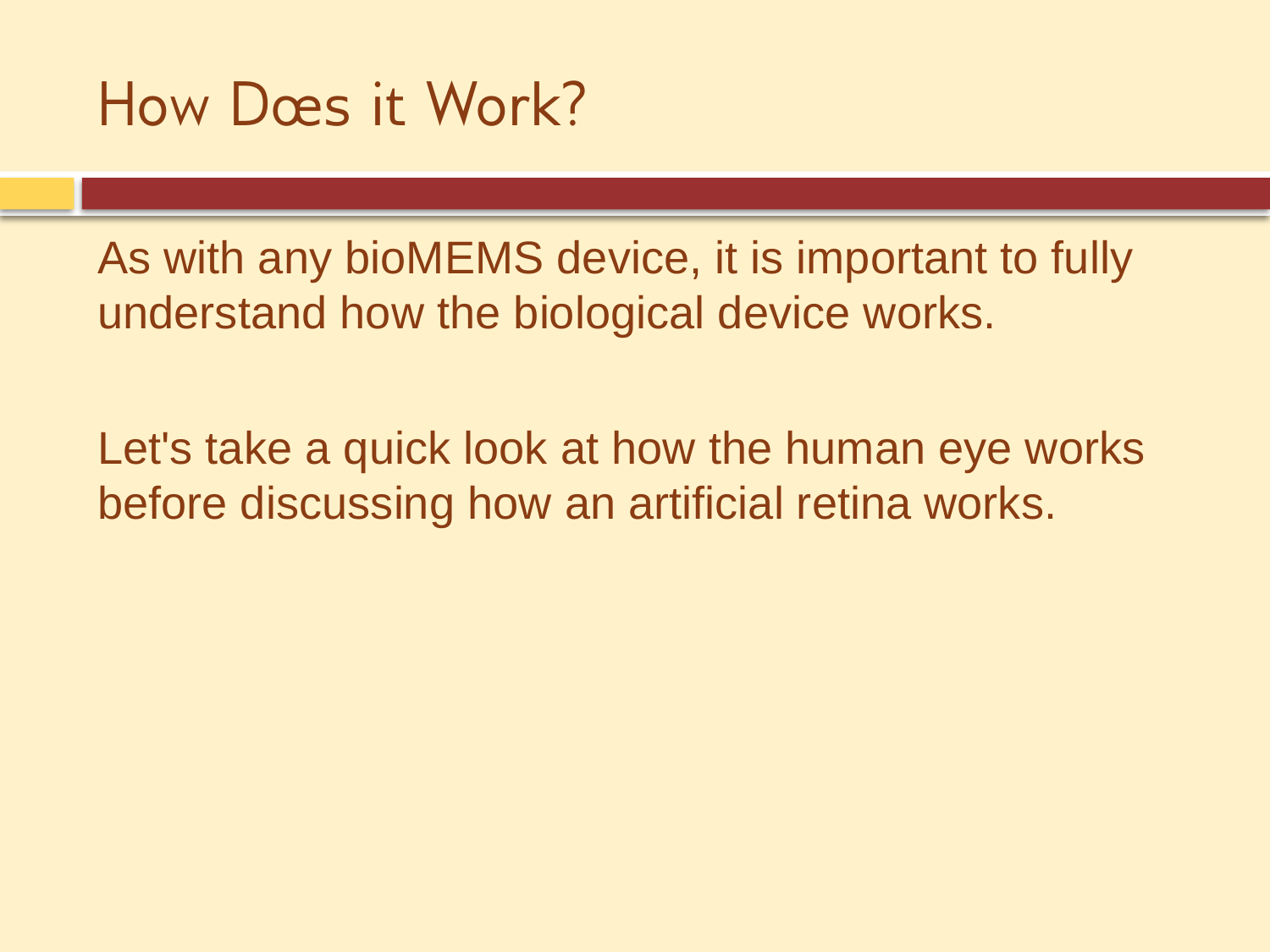

# How Does it Work?
As with any bioMEMS device, it is important to fully understand how the biological device works.

Let's take a quick look at how the human eye works before discussing how an artificial retina works.